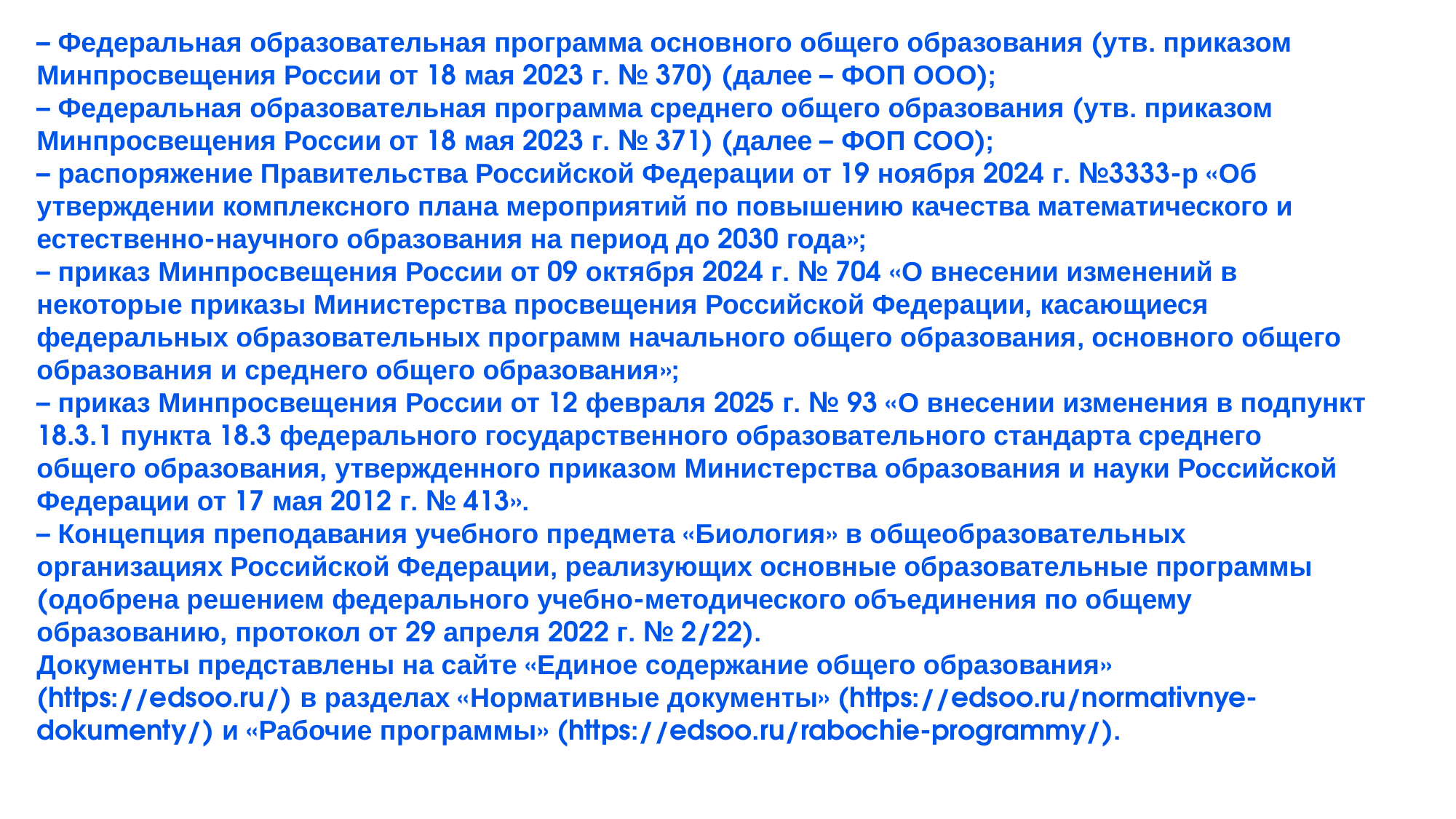

– Федеральная образовательная программа основного общего образования (утв. приказом Минпросвещения России от 18 мая 2023 г. № 370) (далее – ФОП ООО);
– Федеральная образовательная программа среднего общего образования (утв. приказом Минпросвещения России от 18 мая 2023 г. № 371) (далее – ФОП СОО);
– распоряжение Правительства Российской Федерации от 19 ноября 2024 г. №3333-р «Об утверждении комплексного плана мероприятий по повышению качества математического и естественно-научного образования на период до 2030 года»;
– приказ Минпросвещения России от 09 октября 2024 г. № 704 «О внесении изменений в некоторые приказы Министерства просвещения Российской Федерации, касающиеся федеральных образовательных программ начального общего образования, основного общего образования и среднего общего образования»;
– приказ Минпросвещения России от 12 февраля 2025 г. № 93 «О внесении изменения в подпункт 18.3.1 пункта 18.3 федерального государственного образовательного стандарта среднего общего образования, утвержденного приказом Министерства образования и науки Российской Федерации от 17 мая 2012 г. № 413».
– Концепция преподавания учебного предмета «Биология» в общеобразовательных организациях Российской Федерации, реализующих основные образовательные программы (одобрена решением федерального учебно-методического объединения по общему образованию, протокол от 29 апреля 2022 г. № 2/22).
Документы представлены на сайте «Единое содержание общего образования» (https://edsoo.ru/) в разделах «Нормативные документы» (https://edsoo.ru/normativnye-dokumenty/) и «Рабочие программы» (https://edsoo.ru/rabochie-programmy/).